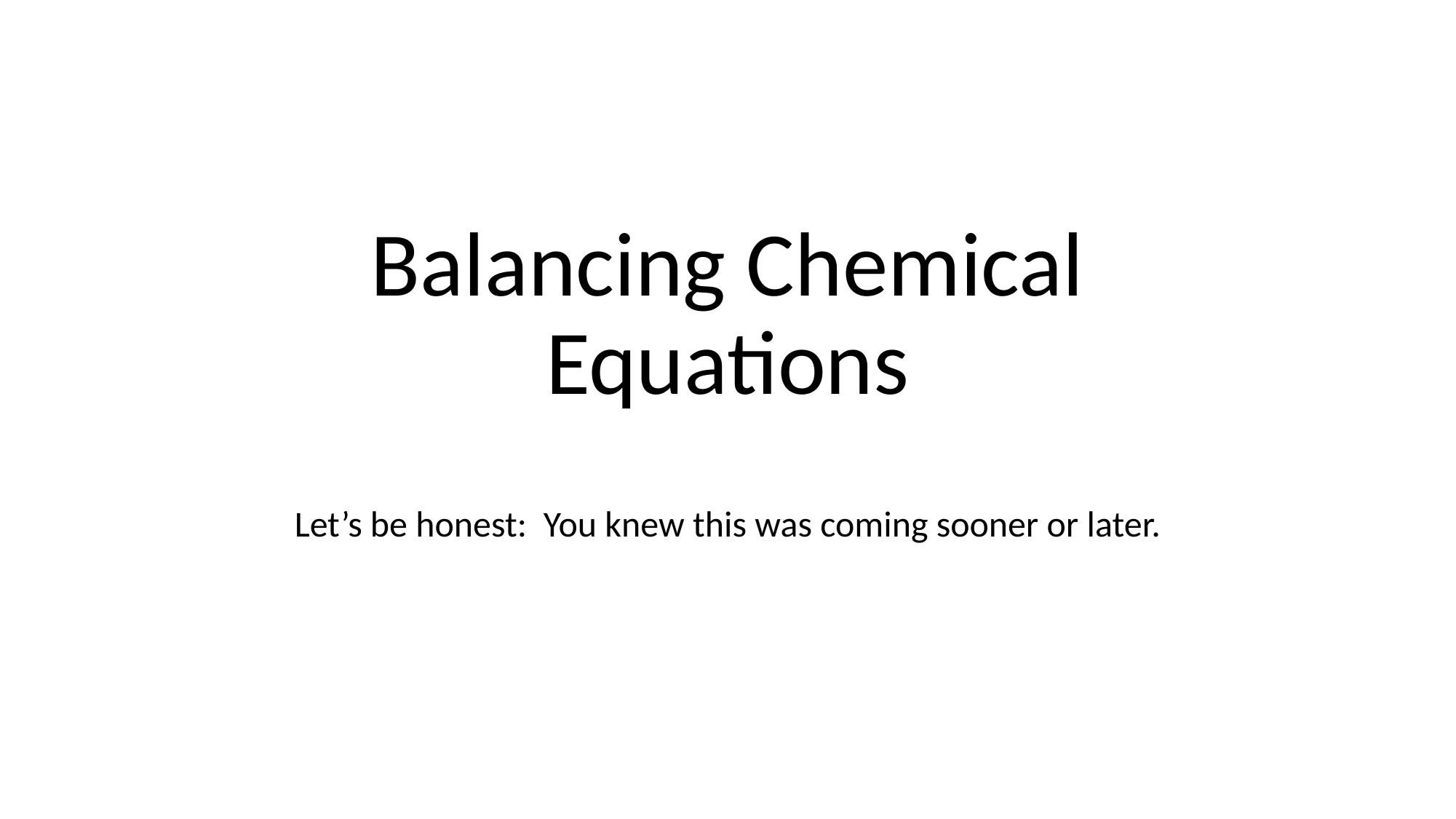

# Balancing Chemical Equations
Let’s be honest:  You knew this was coming sooner or later.